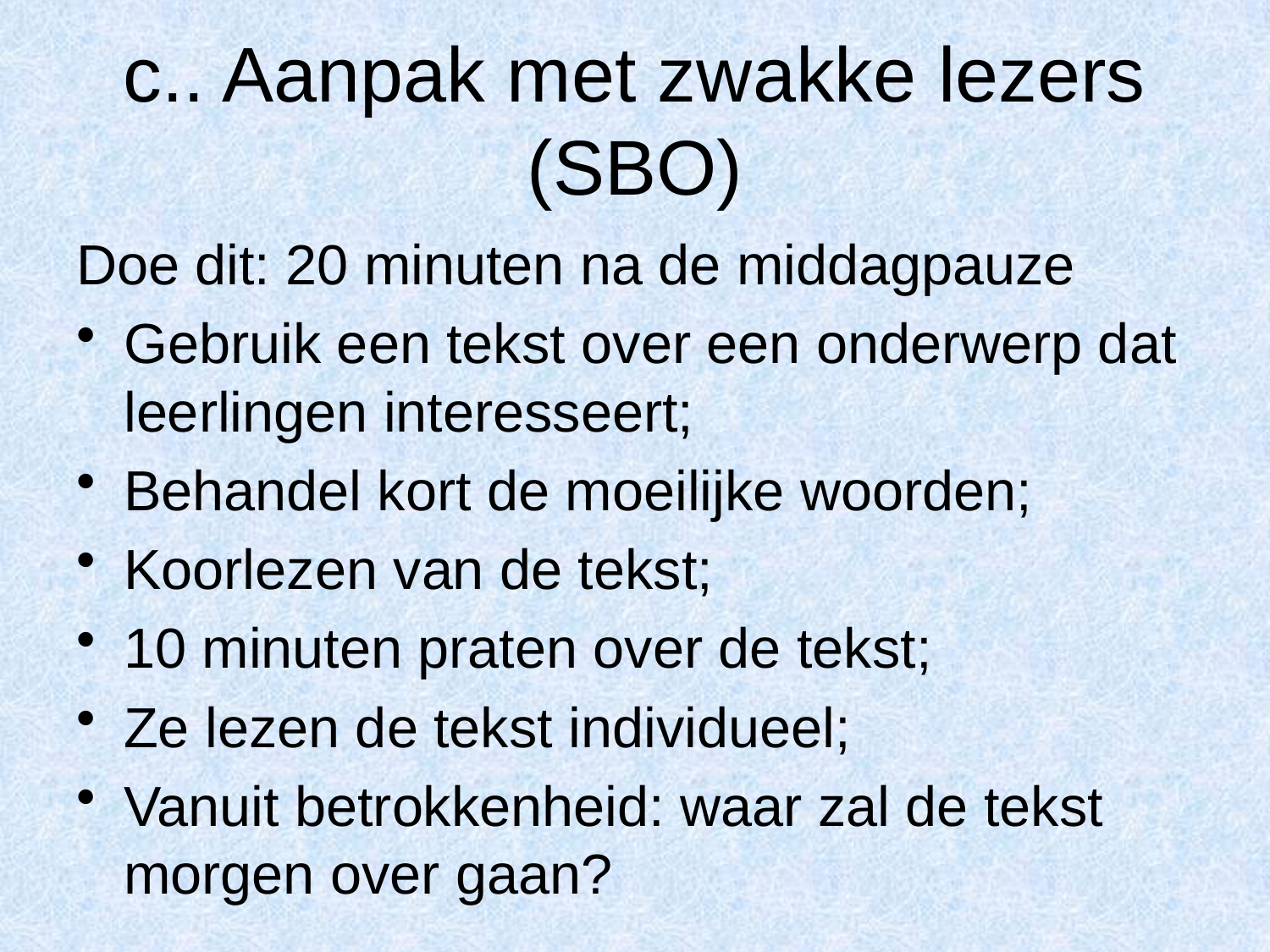

# c.. Aanpak met zwakke lezers (SBO)
Doe dit: 20 minuten na de middagpauze
Gebruik een tekst over een onderwerp dat leerlingen interesseert;
Behandel kort de moeilijke woorden;
Koorlezen van de tekst;
10 minuten praten over de tekst;
Ze lezen de tekst individueel;
Vanuit betrokkenheid: waar zal de tekst morgen over gaan?